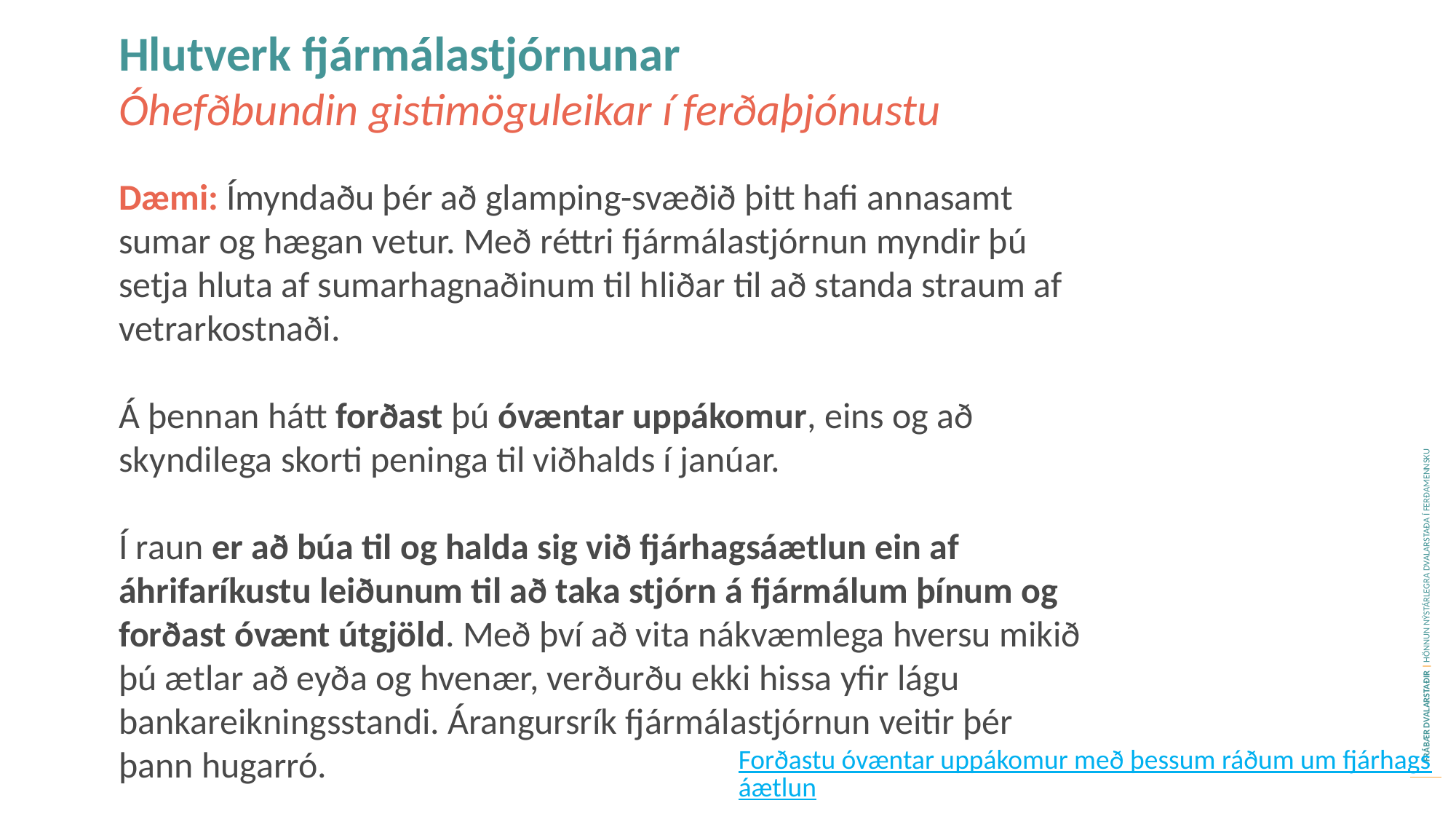

Hlutverk fjármálastjórnunar
Óhefðbundin gistimöguleikar í ferðaþjónustu

Dæmi: Ímyndaðu þér að glamping-svæðið þitt hafi annasamt sumar og hægan vetur. Með réttri fjármálastjórnun myndir þú setja hluta af sumarhagnaðinum til hliðar til að standa straum af vetrarkostnaði.

Á þennan hátt forðast þú óvæntar uppákomur, eins og að skyndilega skorti peninga til viðhalds í janúar.

Í raun er að búa til og halda sig við fjárhagsáætlun ein af áhrifaríkustu leiðunum til að taka stjórn á fjármálum þínum og forðast óvænt útgjöld. Með því að vita nákvæmlega hversu mikið þú ætlar að eyða og hvenær, verðurðu ekki hissa yfir lágu bankareikningsstandi. Árangursrík fjármálastjórnun veitir þér þann hugarró.

Forðastu óvæntar uppákomur með þessum ráðum um fjárhagsáætlun